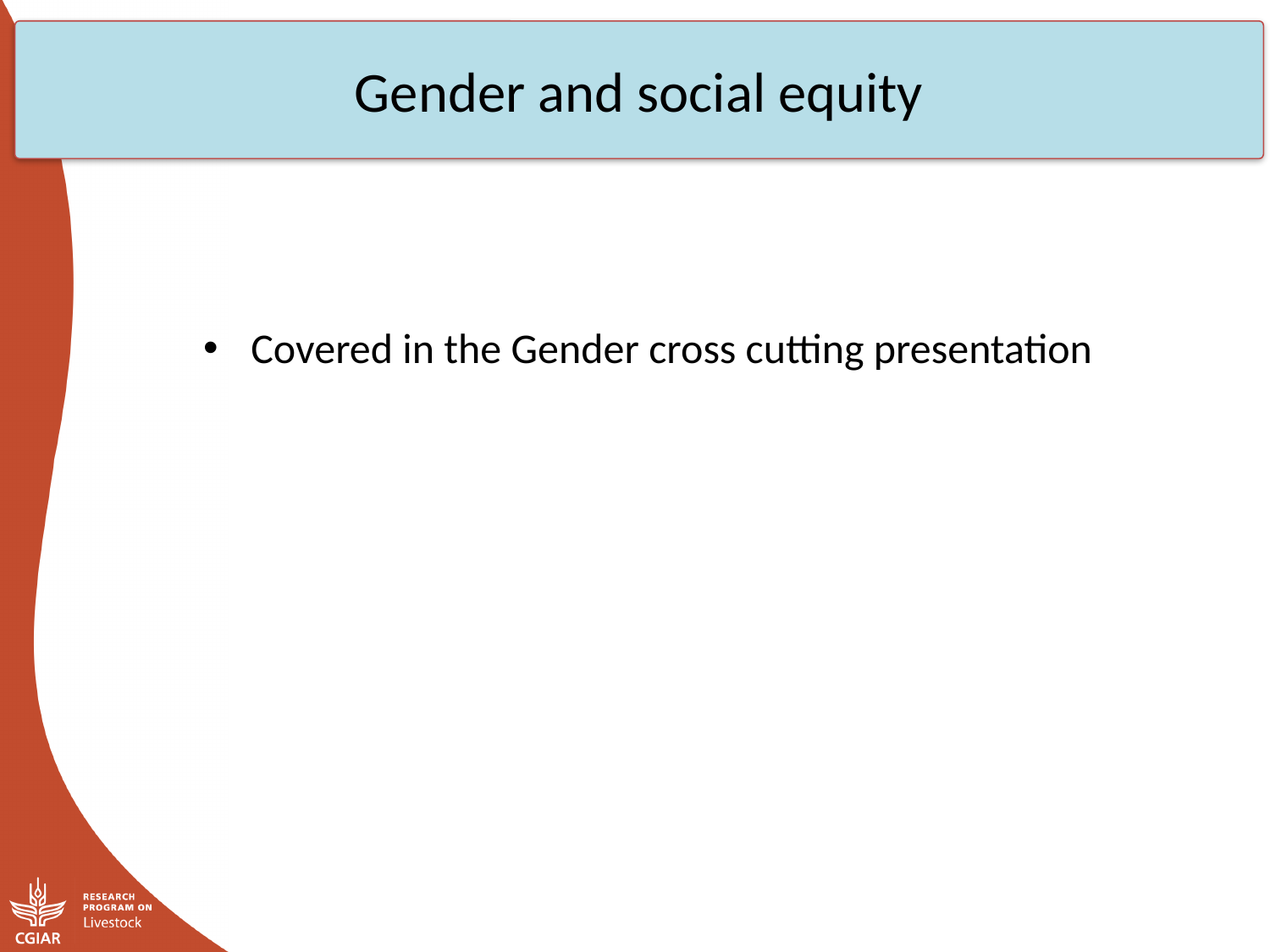

Gender and social equity
Covered in the Gender cross cutting presentation